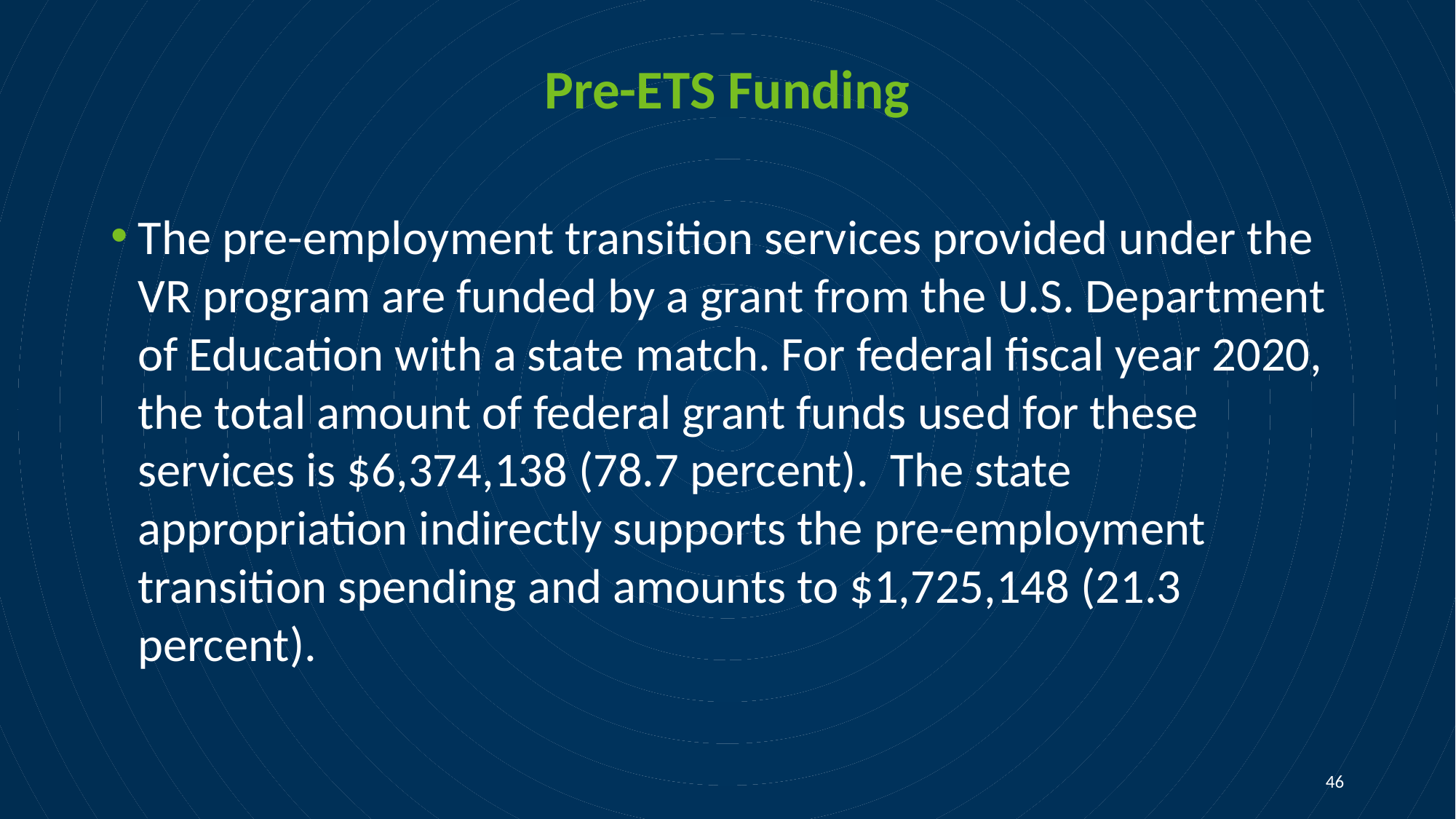

# Pre-ETS Funding
The pre-employment transition services provided under the VR program are funded by a grant from the U.S. Department of Education with a state match. For federal fiscal year 2020, the total amount of federal grant funds used for these services is $6,374,138 (78.7 percent).  The state appropriation indirectly supports the pre-employment transition spending and amounts to $1,725,148 (21.3 percent).
46